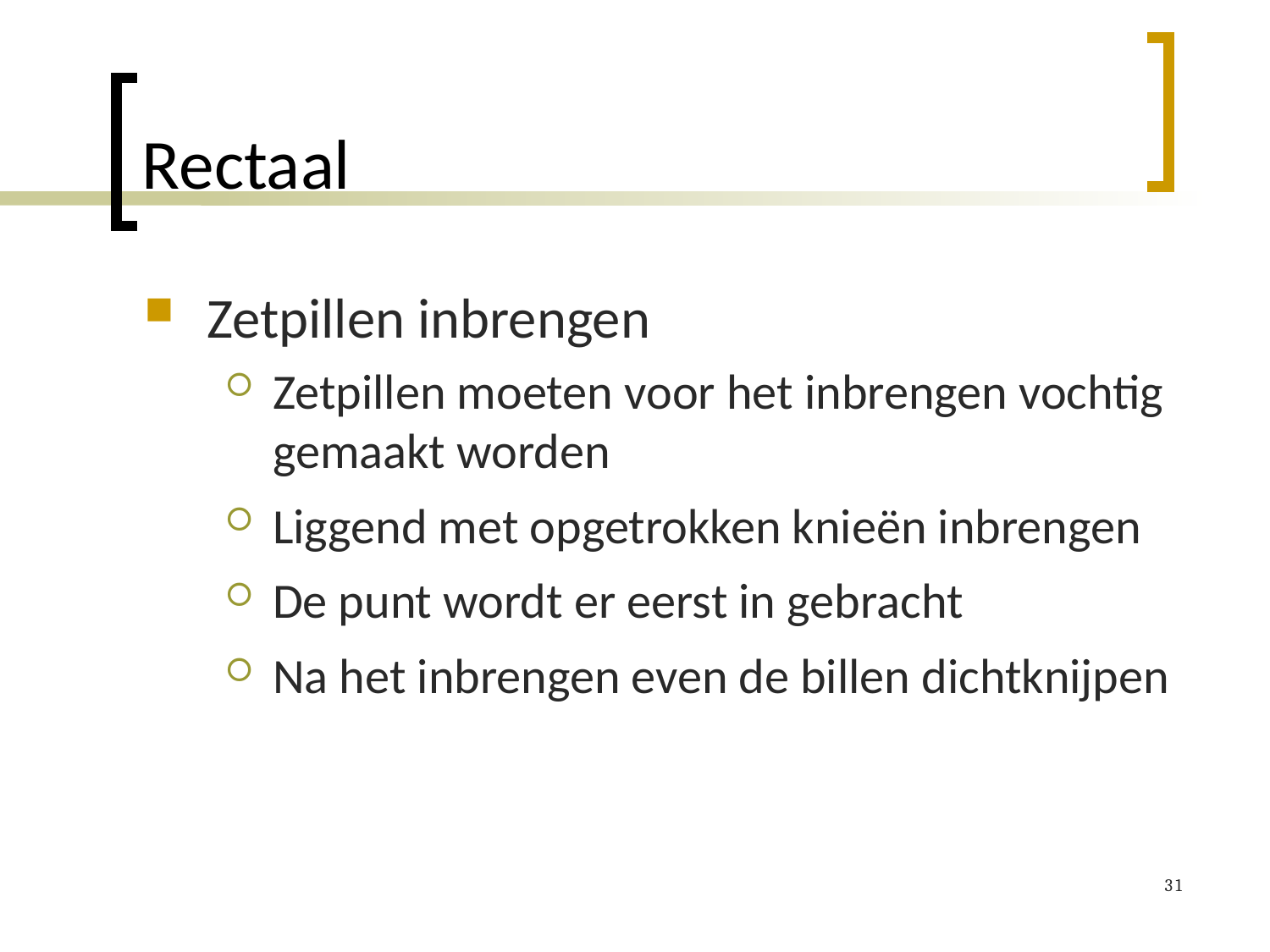

# Rectaal
Zetpillen inbrengen
Zetpillen moeten voor het inbrengen vochtig gemaakt worden
Liggend met opgetrokken knieën inbrengen
De punt wordt er eerst in gebracht
Na het inbrengen even de billen dichtknijpen

31